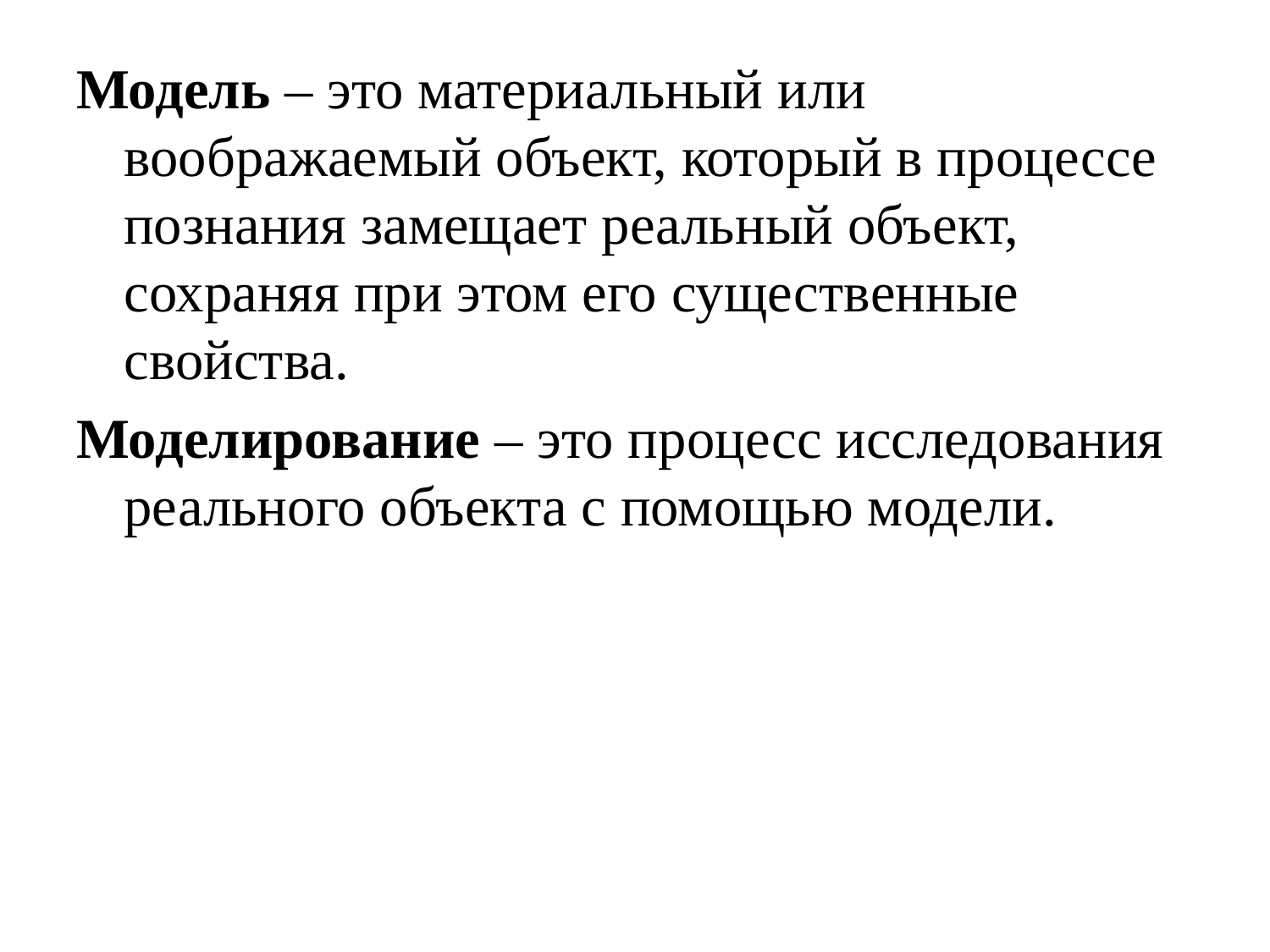

Модель – это материальный или воображаемый объект, который в процессе познания замещает реальный объект, сохраняя при этом его существенные свойства.
Моделирование – это процесс исследования реального объекта с помощью модели.